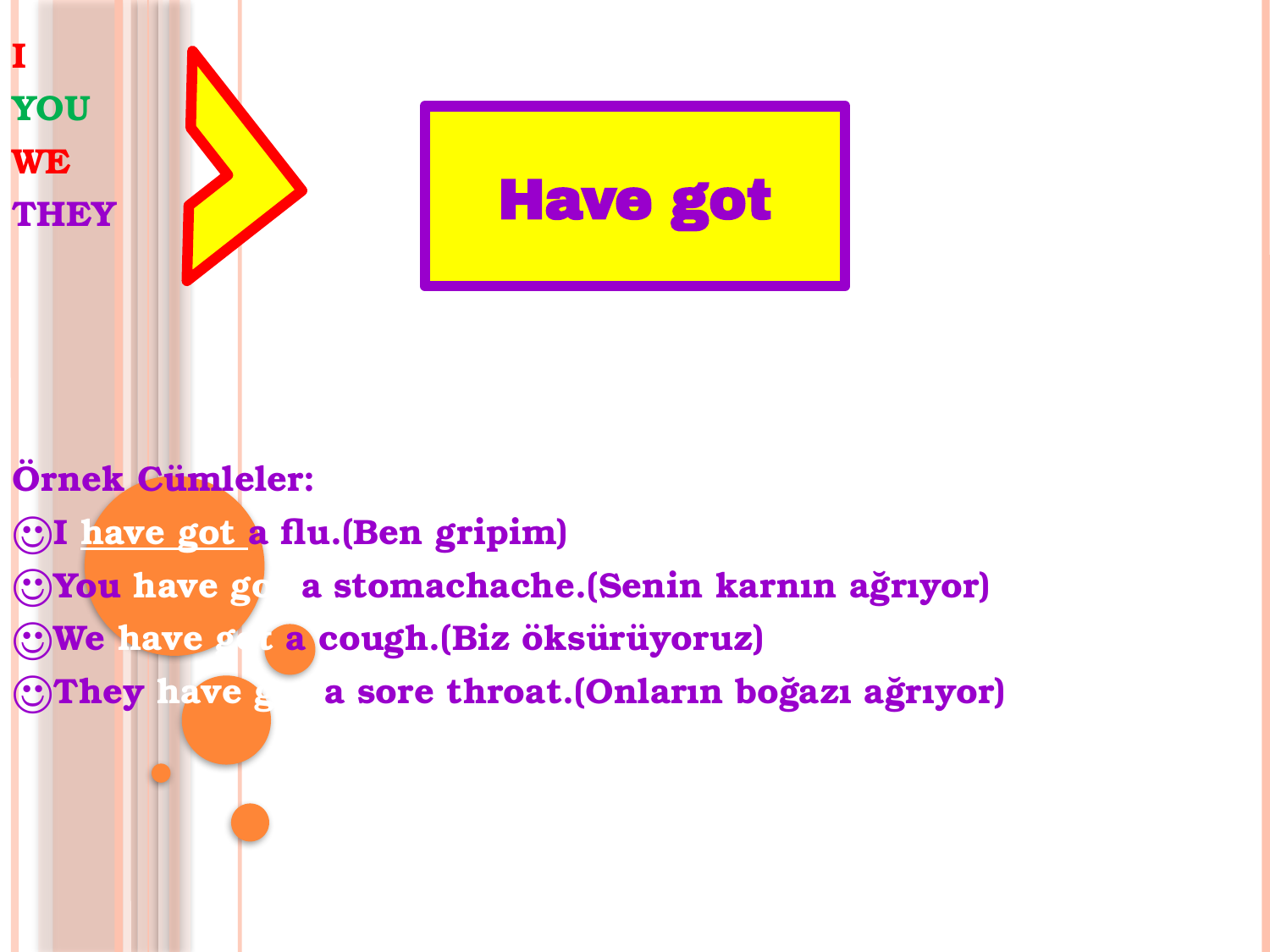

I
YOU
WE
THEY

Örnek Cümleler:
I have got a flu.(Ben gripim)
You have got a stomachache.(Senin karnın ağrıyor)
We have got a cough.(Biz öksürüyoruz)
They have got a sore throat.(Onların boğazı ağrıyor)

Have got